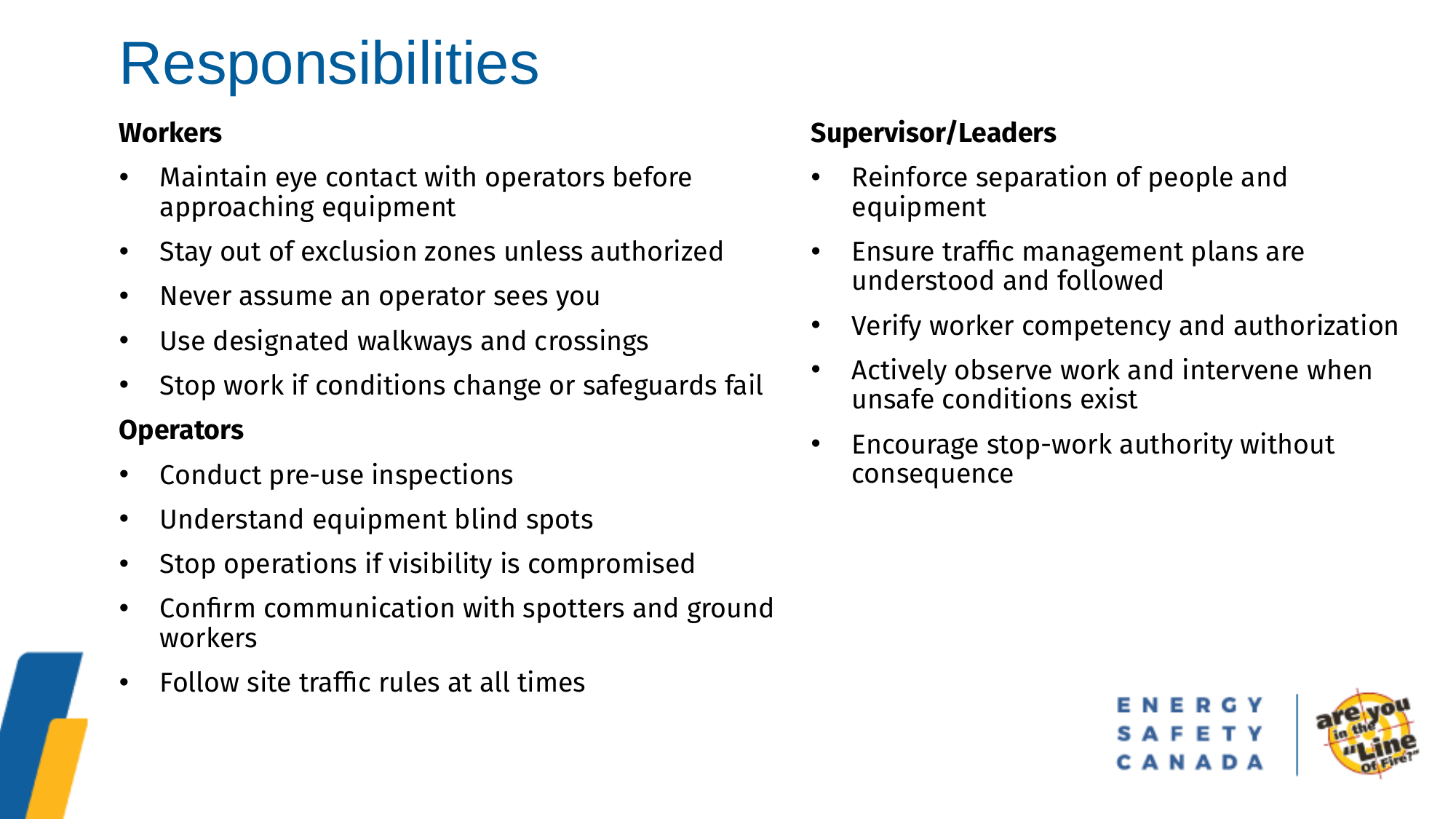

Responsibilities
Workers
Maintain eye contact with operators before approaching equipment
Stay out of exclusion zones unless authorized
Never assume an operator sees you
Use designated walkways and crossings
Stop work if conditions change or safeguards fail
Operators
Conduct pre-use inspections
Understand equipment blind spots
Stop operations if visibility is compromised
Confirm communication with spotters and ground workers
Follow site traffic rules at all times
Supervisor/Leaders
Reinforce separation of people and equipment
Ensure traffic management plans are understood and followed
Verify worker competency and authorization
Actively observe work and intervene when unsafe conditions exist
Encourage stop-work authority without consequence